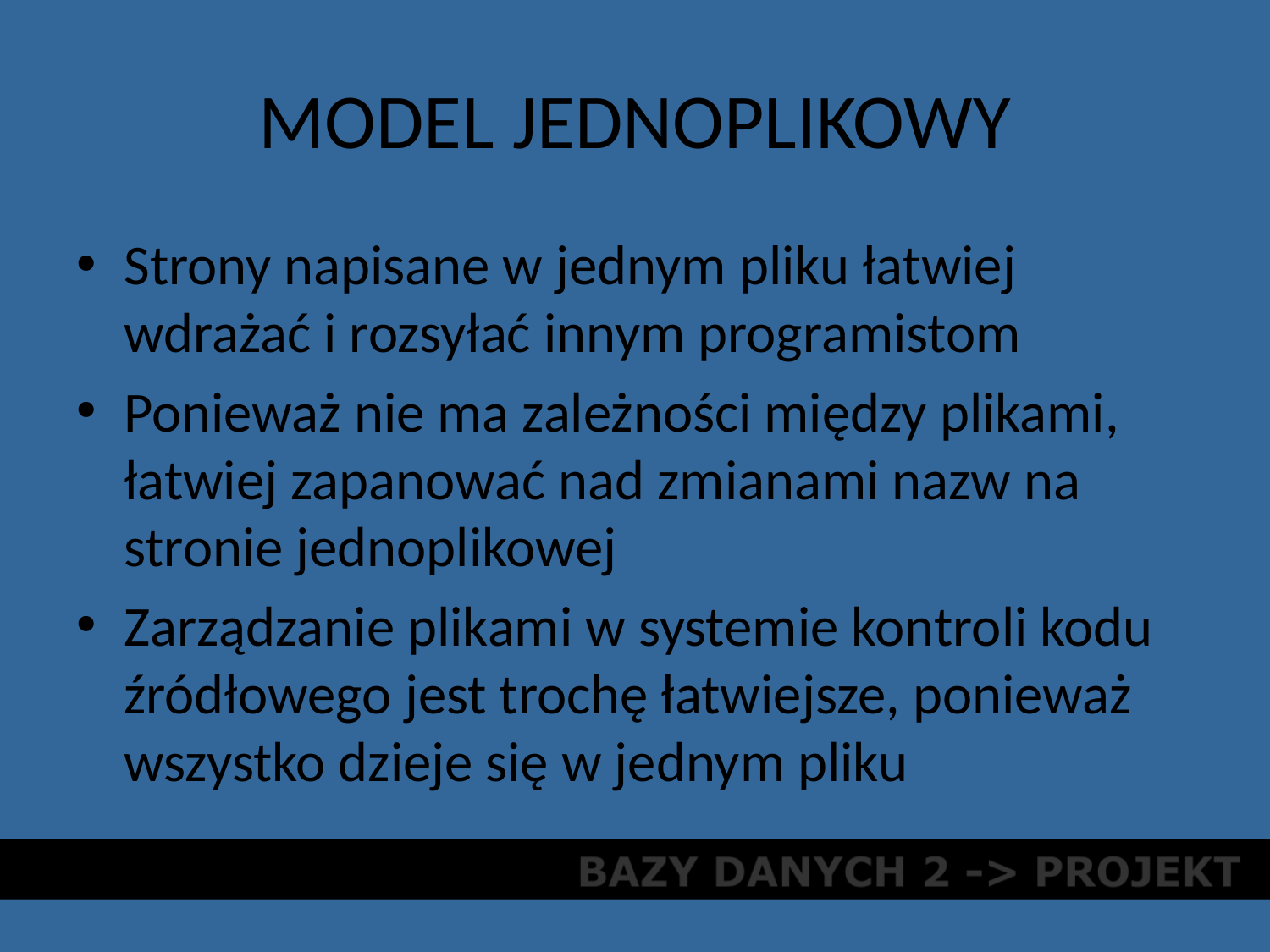

# MODEL 	JEDNOPLIKOWY
Strony napisane w jednym pliku łatwiej wdrażać i rozsyłać innym programistom
Ponieważ nie ma zależności między plikami, łatwiej zapanować nad zmianami nazw na stronie jednoplikowej
Zarządzanie plikami w systemie kontroli kodu źródłowego jest trochę łatwiejsze, ponieważ wszystko dzieje się w jednym pliku